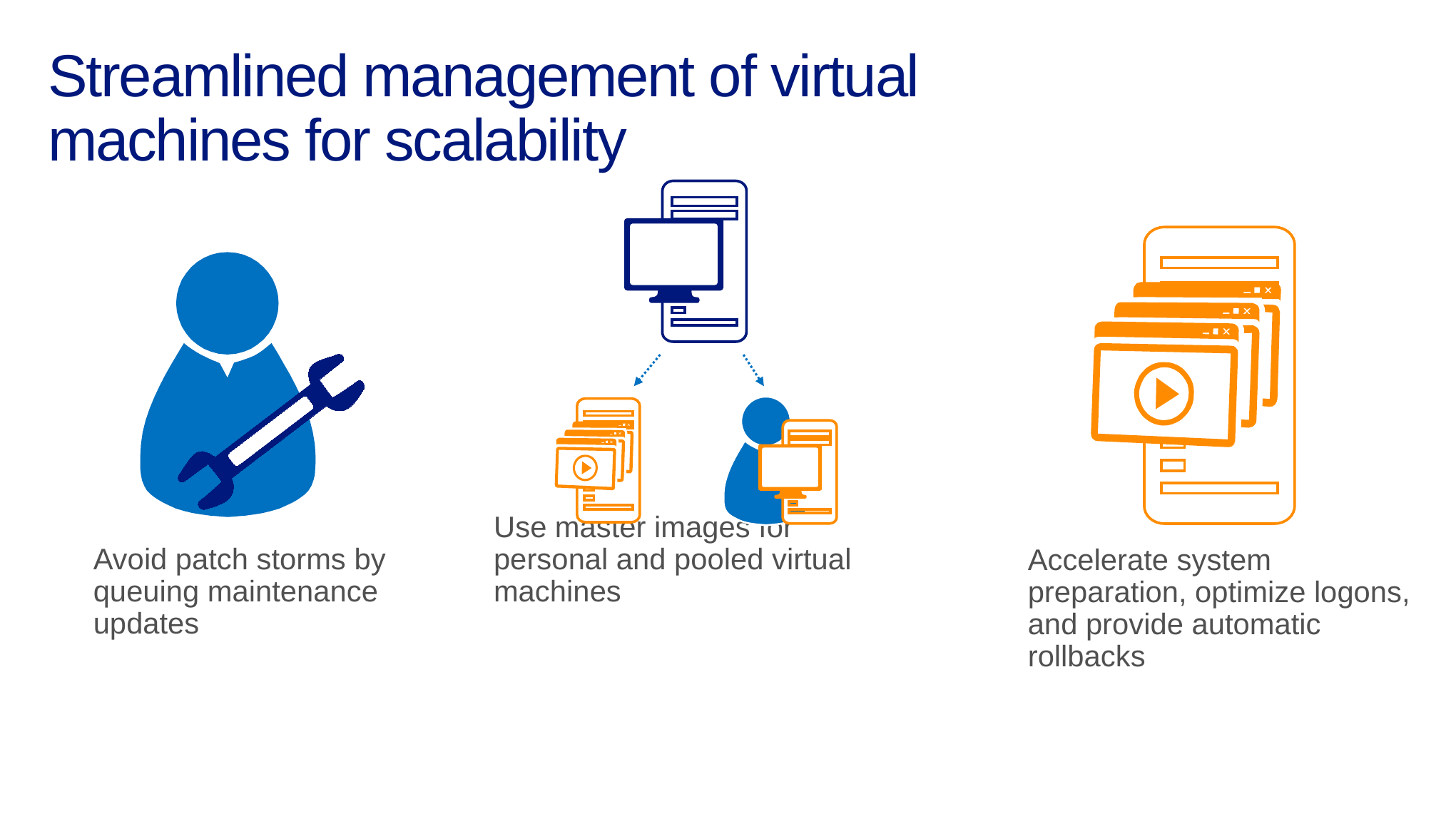

# Streamlined management of virtual machines for scalability

Accelerate system preparation, optimize logons, and provide automatic rollbacks
Avoid patch storms by queuing maintenance updates
Use master images for personal and pooled virtual machines